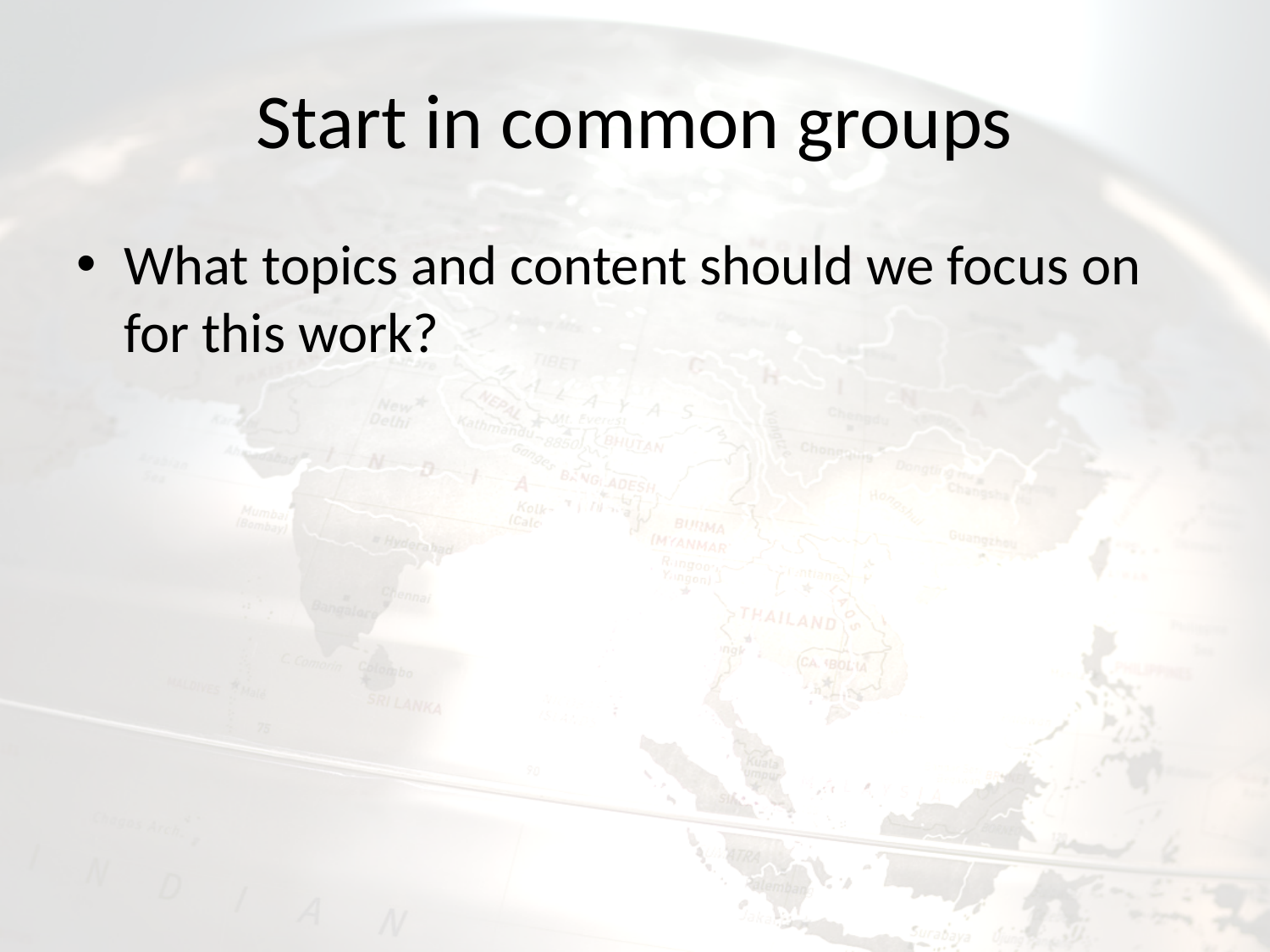

# Start in common groups
What topics and content should we focus on for this work?